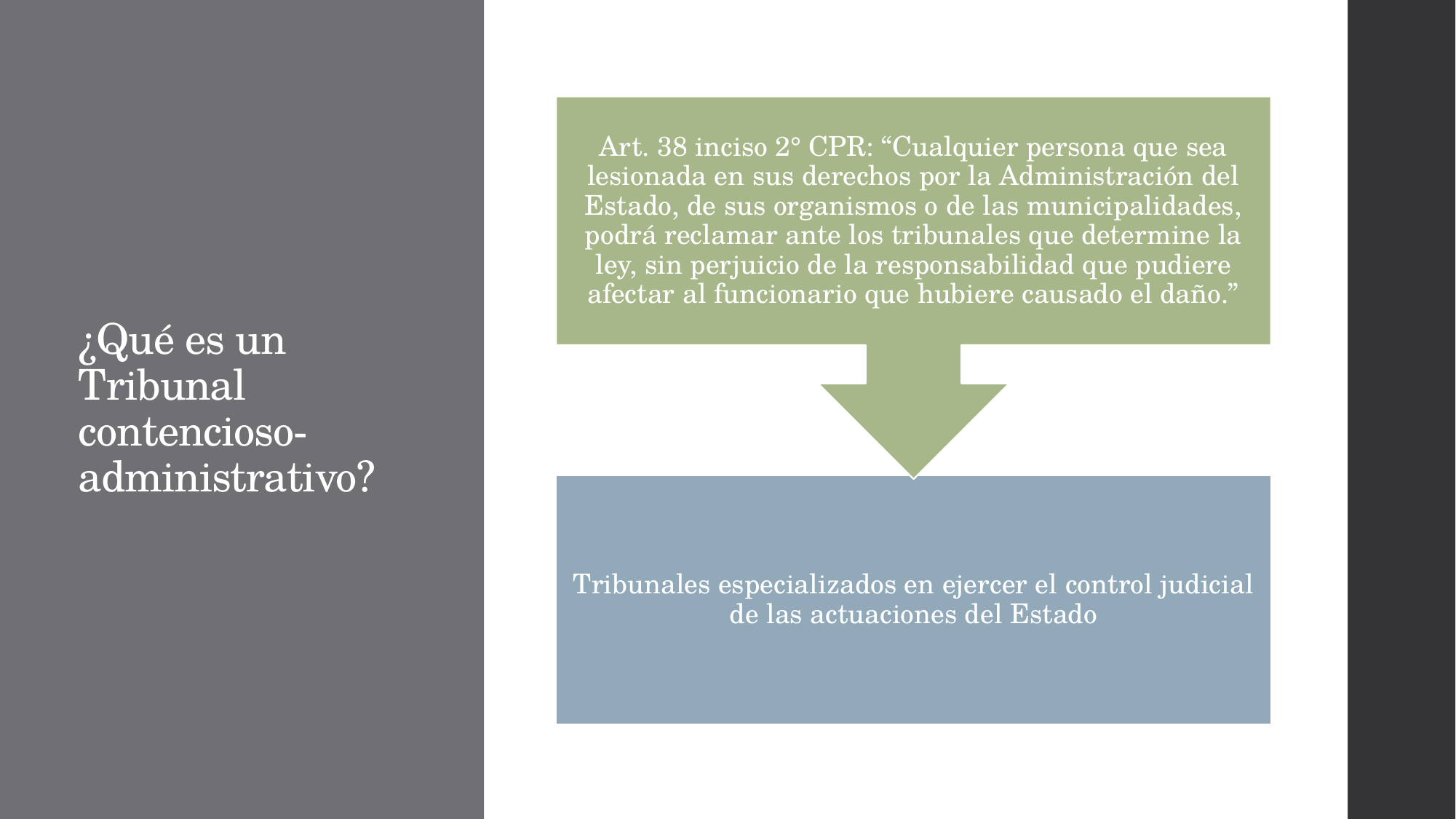

Tribunales especializados en ejercer el control judicial de las actuaciones del Estado
Art. 38 inciso 2° CPR: “Cualquier persona que sea lesionada en sus derechos por la Administración del Estado, de sus organismos o de las municipalidades, podrá reclamar ante los tribunales que determine la ley, sin perjuicio de la responsabilidad que pudiere afectar al funcionario que hubiere causado el daño.”
# ¿Qué es un Tribunal contencioso-administrativo?